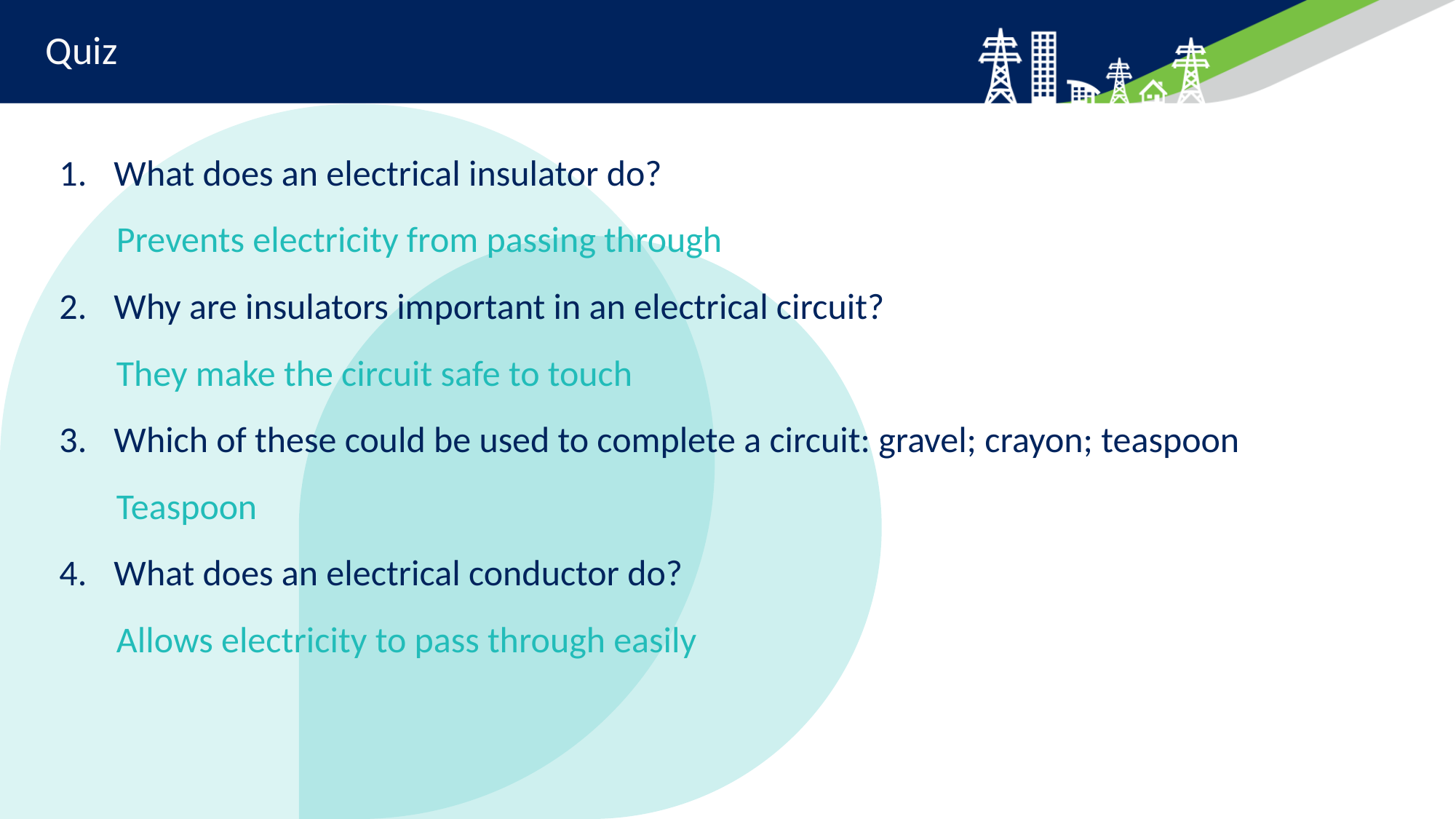

# Quiz

What does an electrical insulator do?
Prevents electricity from passing through

Why are insulators important in an electrical circuit?
They make the circuit safe to touch
Which of these could be used to complete a circuit: gravel; crayon; teaspoon
Teaspoon
What does an electrical conductor do?
Allows electricity to pass through easily